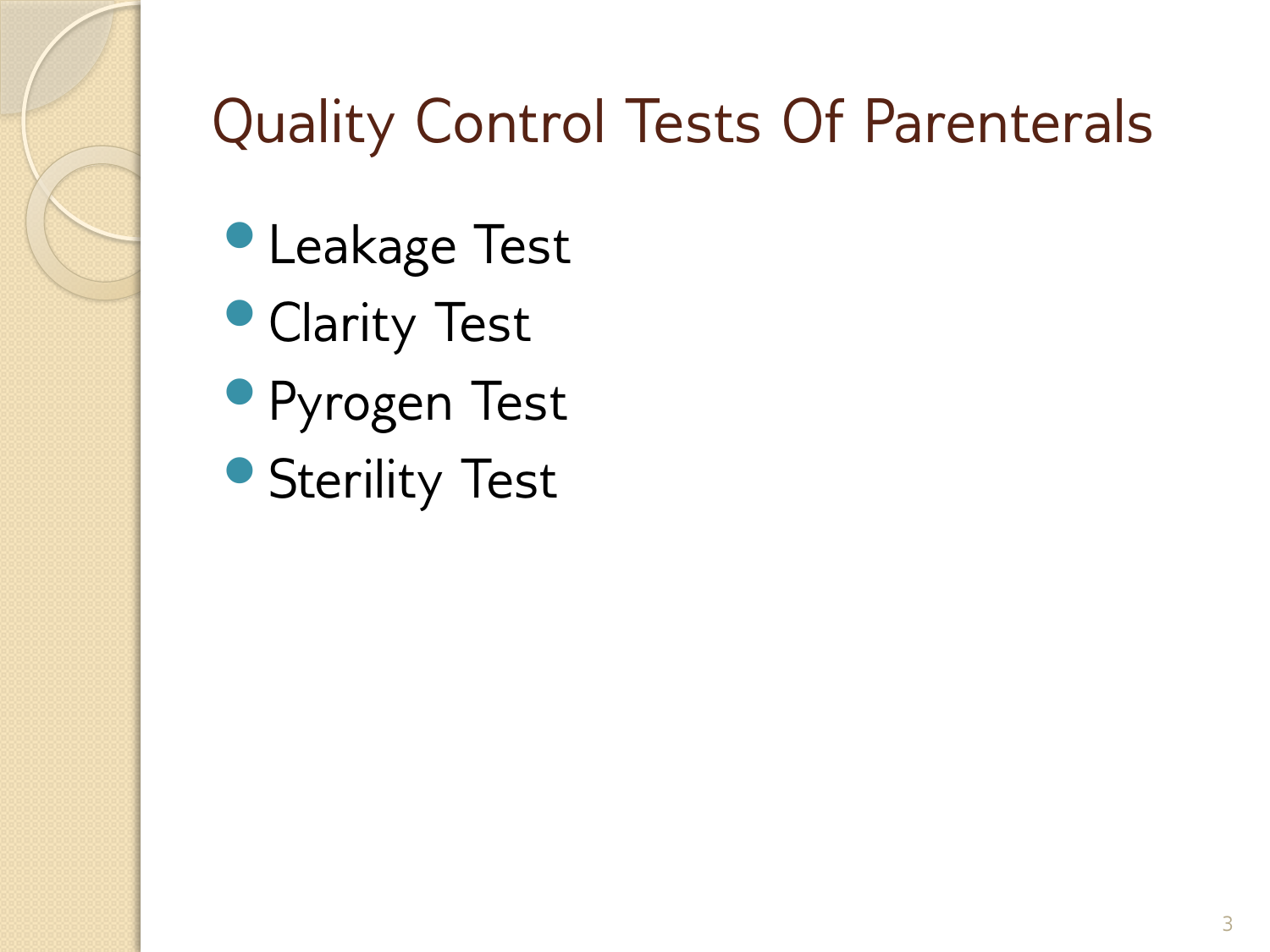

# Quality Control Tests Of Parenterals
Leakage Test
Clarity Test
Pyrogen Test
Sterility Test
3